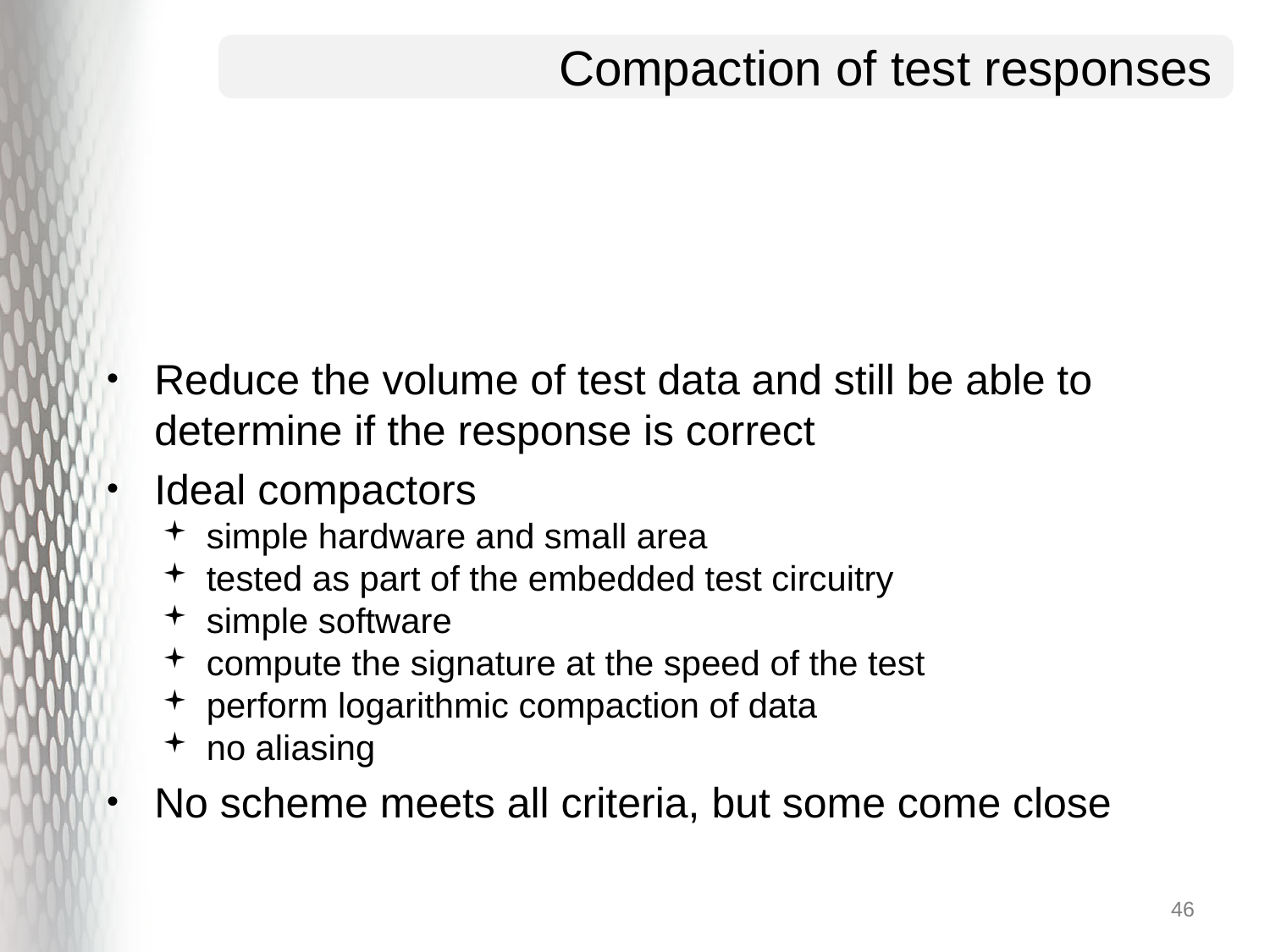

# Compaction of test responses
Reduce the volume of test data and still be able to determine if the response is correct
Ideal compactors
simple hardware and small area
tested as part of the embedded test circuitry
simple software
compute the signature at the speed of the test
perform logarithmic compaction of data
no aliasing
No scheme meets all criteria, but some come close